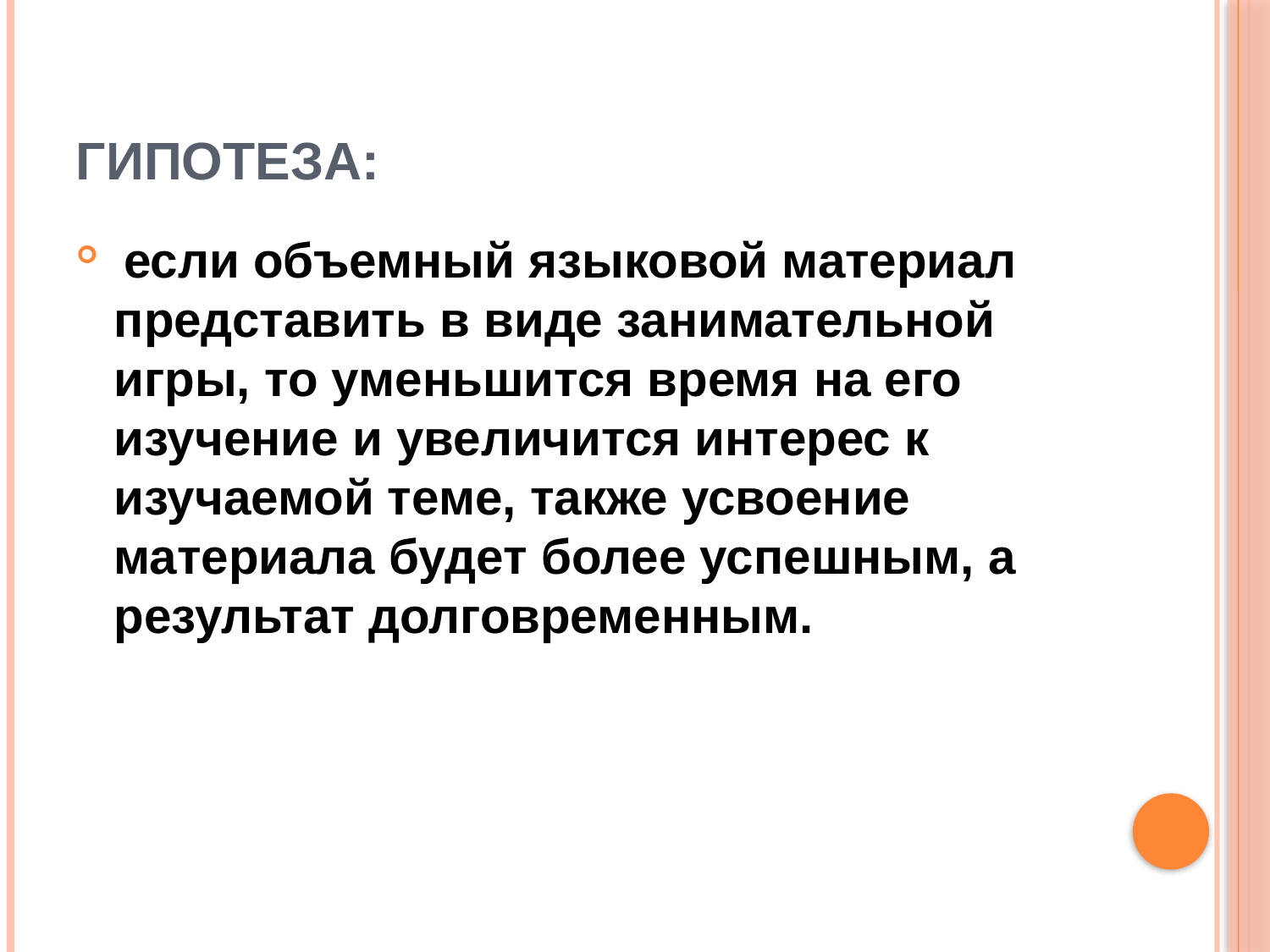

# Гипотеза:
 если объемный языковой материал представить в виде занимательной игры, то уменьшится время на его изучение и увеличится интерес к изучаемой теме, также усвоение материала будет более успешным, а результат долговременным.